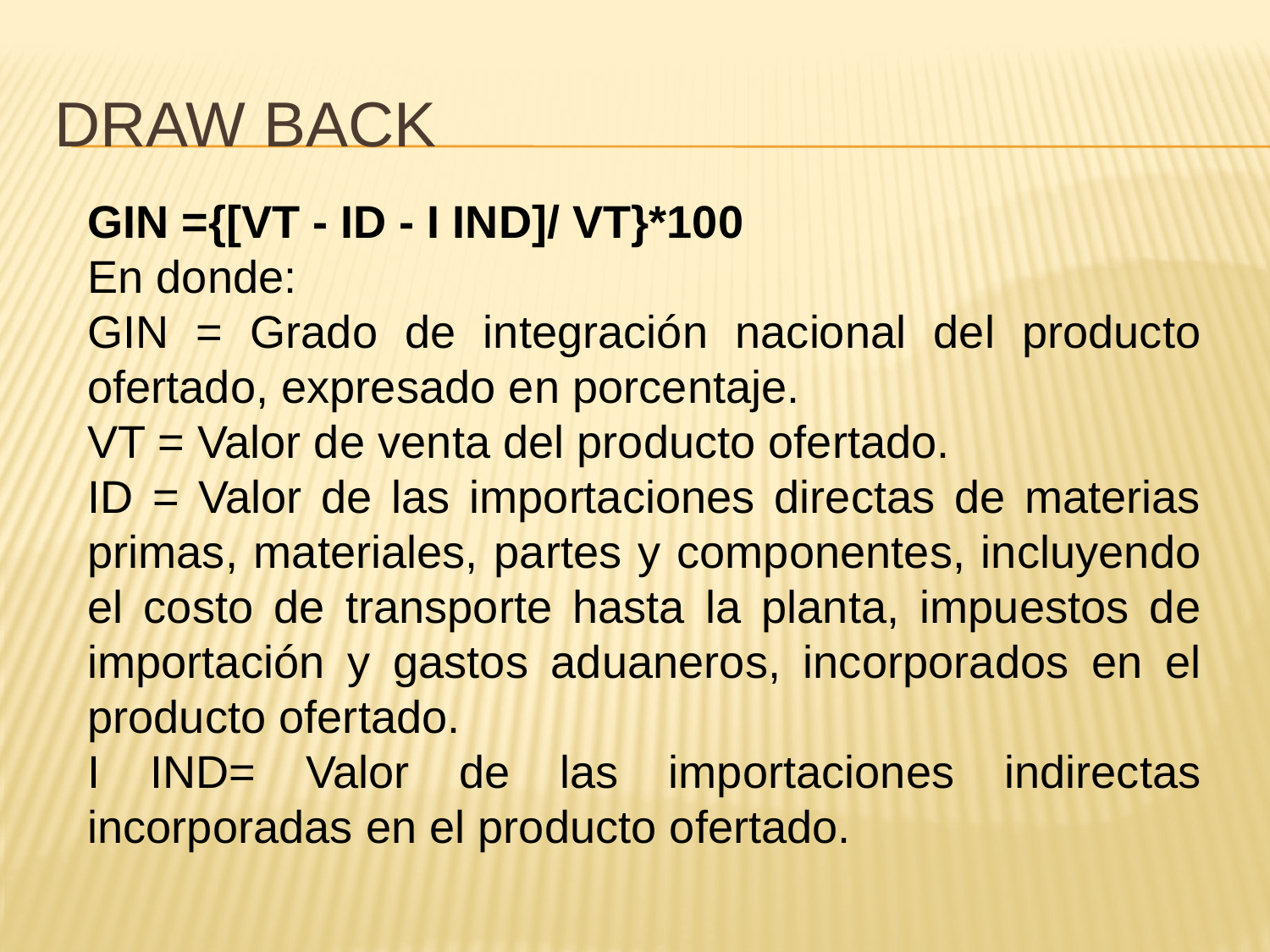

# DRAW BACK
GIN ={[VT - ID - I IND]/ VT}*100
En donde:
GIN = Grado de integración nacional del producto ofertado, expresado en porcentaje.
VT = Valor de venta del producto ofertado.
ID = Valor de las importaciones directas de materias primas, materiales, partes y componentes, incluyendo el costo de transporte hasta la planta, impuestos de importación y gastos aduaneros, incorporados en el producto ofertado.
I IND= Valor de las importaciones indirectas incorporadas en el producto ofertado.